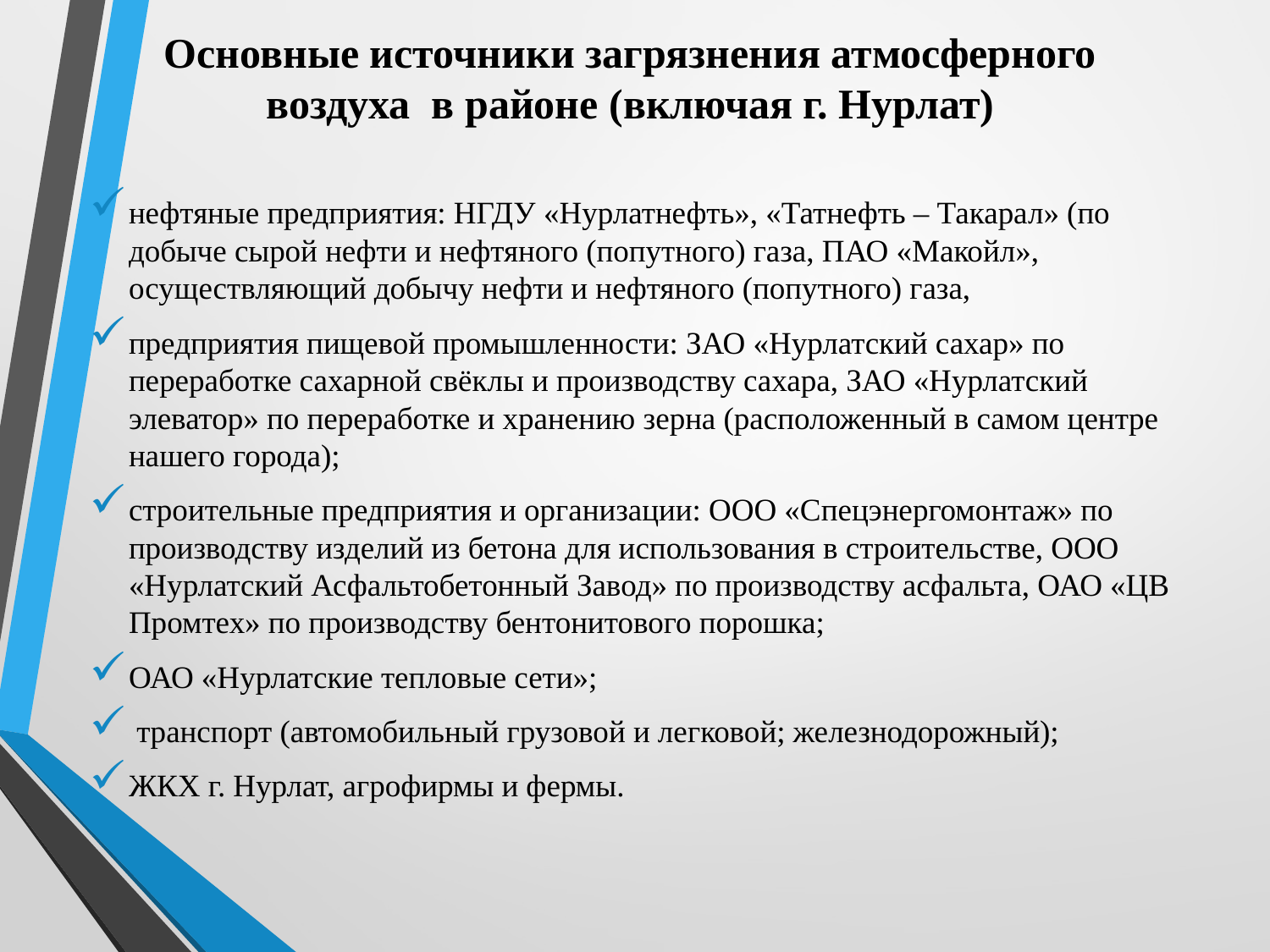

# Основные источники загрязнения атмосферного воздуха  в районе (включая г. Нурлат)
нефтяные предприятия: НГДУ «Нурлатнефть», «Татнефть – Такарал» (по добыче сырой нефти и нефтяного (попутного) газа, ПАО «Макойл», осуществляющий добычу нефти и нефтяного (попутного) газа,
предприятия пищевой промышленности: ЗАО «Нурлатский сахар» по переработке сахарной свёклы и производству сахара, ЗАО «Нурлатский элеватор» по переработке и хранению зерна (расположенный в самом центре нашего города);
строительные предприятия и организации: ООО «Спецэнергомонтаж» по производству изделий из бетона для использования в строительстве, ООО «Нурлатский Асфальтобетонный Завод» по производству асфальта, ОАО «ЦВ Промтех» по производству бентонитового порошка;
ОАО «Нурлатские тепловые сети»;
 транспорт (автомобильный грузовой и легковой; железнодорожный);
ЖКХ г. Нурлат, агрофирмы и фермы.